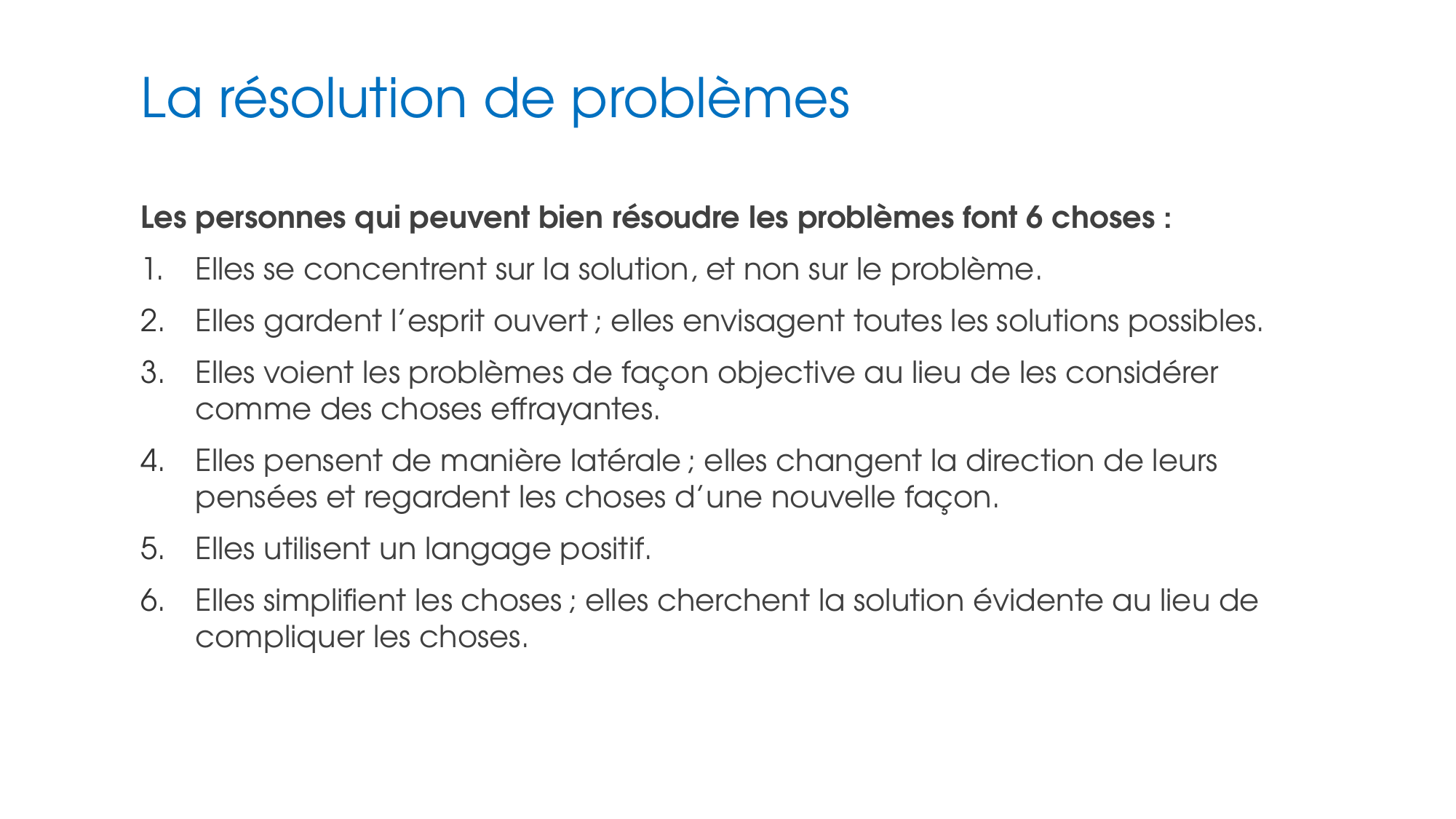

# La résolution de problèmes
Les personnes qui peuvent bien résoudre les problèmes font 6 choses :
Elles se concentrent sur la solution, et non sur le problème.
Elles gardent l’esprit ouvert ; elles envisagent toutes les solutions possibles.
Elles voient les problèmes de façon objective au lieu de les considérer comme des choses effrayantes.
Elles pensent de manière latérale ; elles changent la direction de leurs pensées et regardent les choses d’une nouvelle façon.
Elles utilisent un langage positif.
Elles simplifient les choses ; elles cherchent la solution évidente au lieu de compliquer les choses.